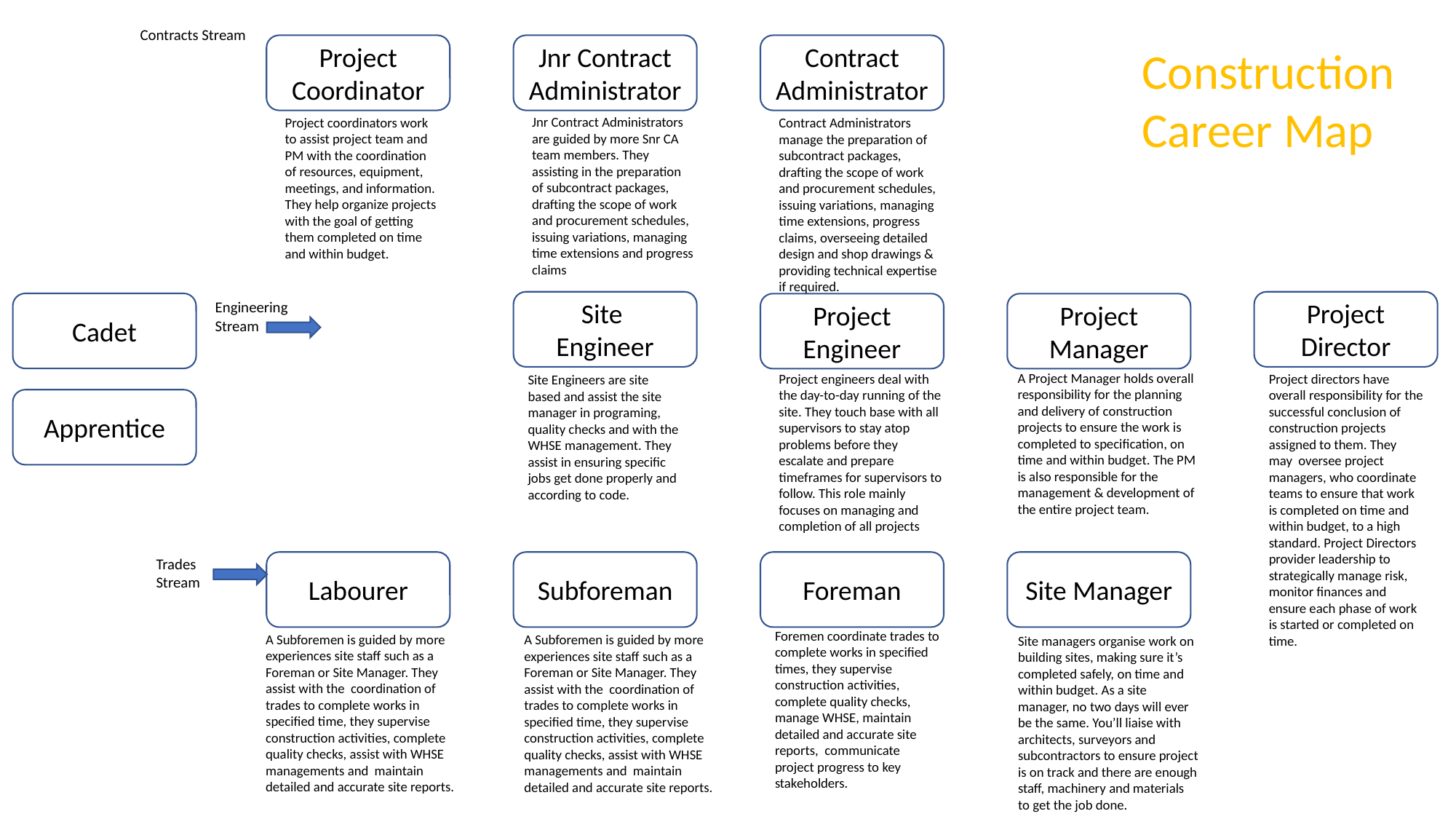

Contracts Stream
Contract Administrator
Construction Career Map
Project Coordinator
Jnr Contract Administrator
Project coordinators work to assist project team and PM with the coordination of resources, equipment, meetings, and information. They help organize projects with the goal of getting them completed on time and within budget.
Jnr Contract Administrators are guided by more Snr CA team members. They  assisting in the preparation of subcontract packages, drafting the scope of work and procurement schedules, issuing variations, managing time extensions and progress claims
Contract Administrators manage the preparation of subcontract packages, drafting the scope of work and procurement schedules, issuing variations, managing time extensions, progress claims, overseeing detailed design and shop drawings & providing technical expertise if required.
Site
Engineer
Project Director
Engineering
Stream
Cadet
Project Engineer
Project Manager

A Project Manager holds overall responsibility for the planning and delivery of construction projects to ensure the work is completed to specification, on time and within budget. The PM is also responsible for the management & development of the entire project team.
Project engineers deal with the day-to-day running of the site. They touch base with all supervisors to stay atop problems before they escalate and prepare timeframes for supervisors to follow. This role mainly focuses on managing and completion of all projects
Project directors have overall responsibility for the successful conclusion of construction projects assigned to them. They may  oversee project managers, who coordinate teams to ensure that work is completed on time and within budget, to a high standard. Project Directors provider leadership to strategically manage risk, monitor finances and ensure each phase of work is started or completed on time.
Site Engineers are site based and assist the site manager in programing, quality checks and with the WHSE management. They assist in ensuring specific jobs get done properly and according to code.
Apprentice
Trades
Stream
Labourer
Subforeman
Foreman
Site Manager

Foremen coordinate trades to complete works in specified times, they supervise construction activities, complete quality checks, manage WHSE, maintain detailed and accurate site reports,  communicate project progress to key stakeholders.
A Subforemen is guided by more experiences site staff such as a Foreman or Site Manager. They assist with the  coordination of trades to complete works in specified time, they supervise construction activities, complete quality checks, assist with WHSE managements and  maintain detailed and accurate site reports.
A Subforemen is guided by more experiences site staff such as a Foreman or Site Manager. They assist with the  coordination of trades to complete works in specified time, they supervise construction activities, complete quality checks, assist with WHSE managements and  maintain detailed and accurate site reports.
Site managers organise work on building sites, making sure it’s completed safely, on time and within budget. As a site manager, no two days will ever be the same. You’ll liaise with architects, surveyors and subcontractors to ensure project is on track and there are enough staff, machinery and materials to get the job done.